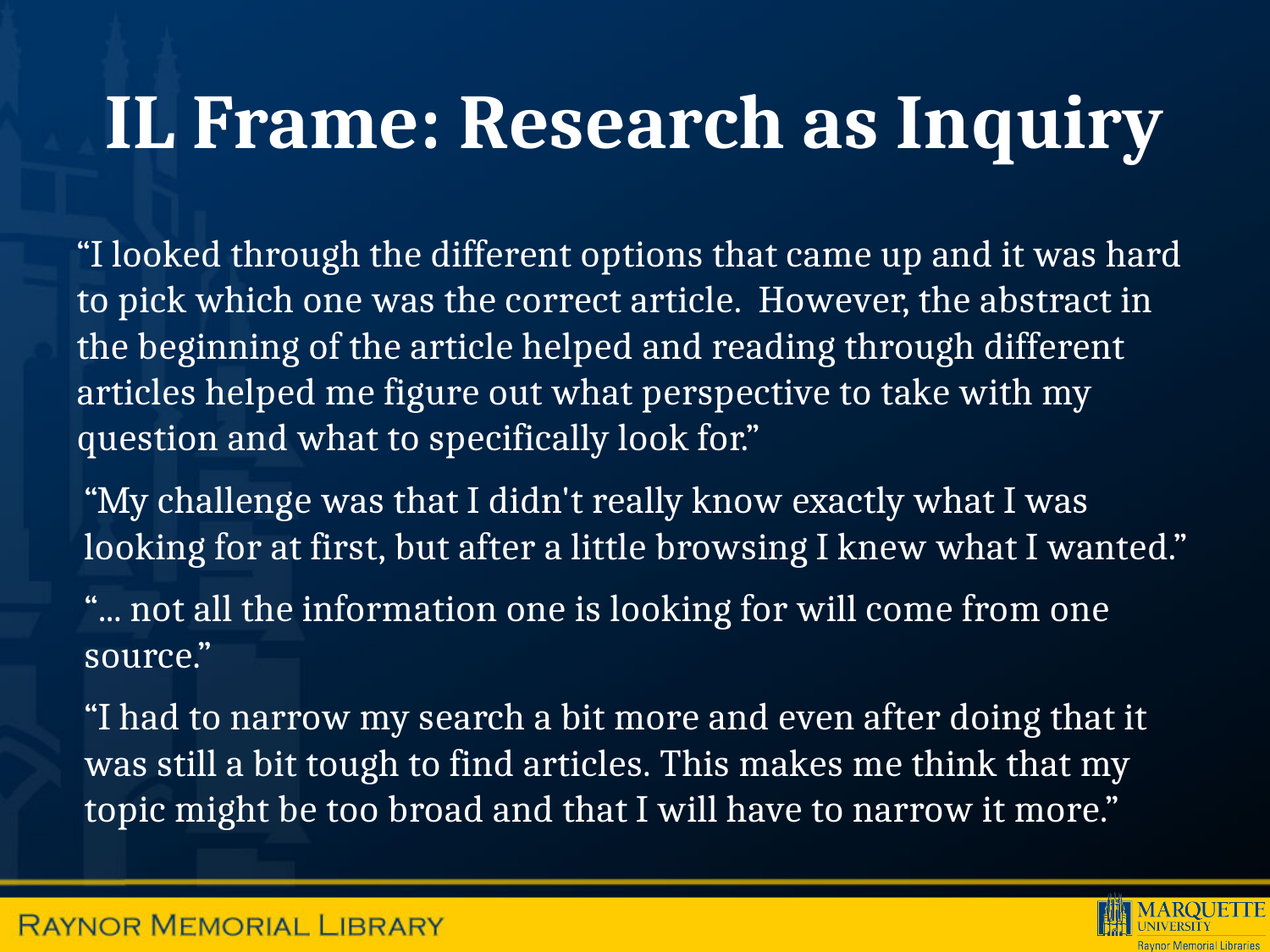

# IL Frame: Research as Inquiry
“I looked through the different options that came up and it was hard to pick which one was the correct article.  However, the abstract in the beginning of the article helped and reading through different articles helped me figure out what perspective to take with my question and what to specifically look for.”
“My challenge was that I didn't really know exactly what I was looking for at first, but after a little browsing I knew what I wanted.”
“... not all the information one is looking for will come from one source.”
“I had to narrow my search a bit more and even after doing that it was still a bit tough to find articles. This makes me think that my topic might be too broad and that I will have to narrow it more.”